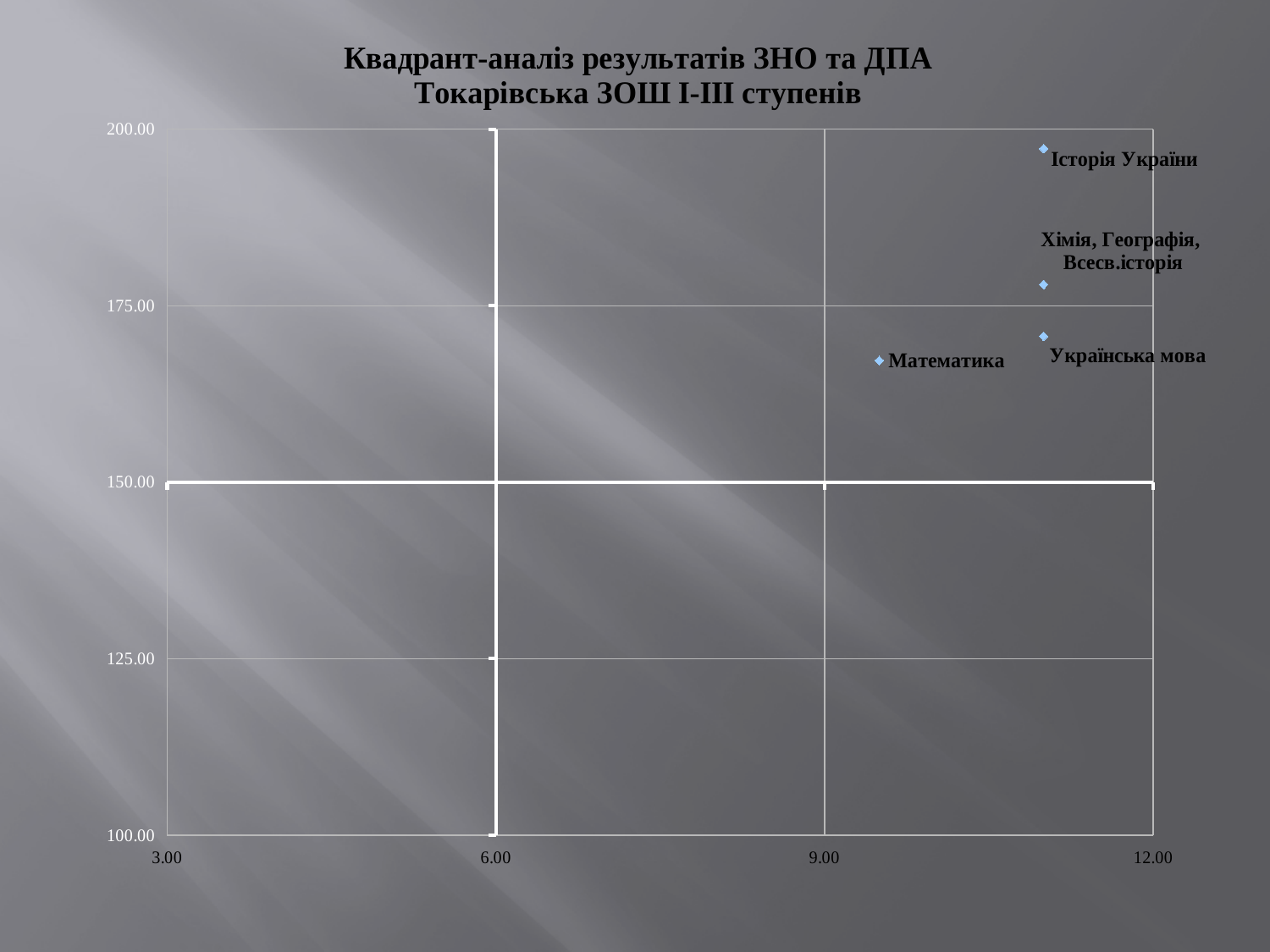

### Chart: Квадрант-аналіз результатів ЗНО та ДПА
Токарівська ЗОШ І-ІІІ ступенів

| Category |  |
|---|---|
#